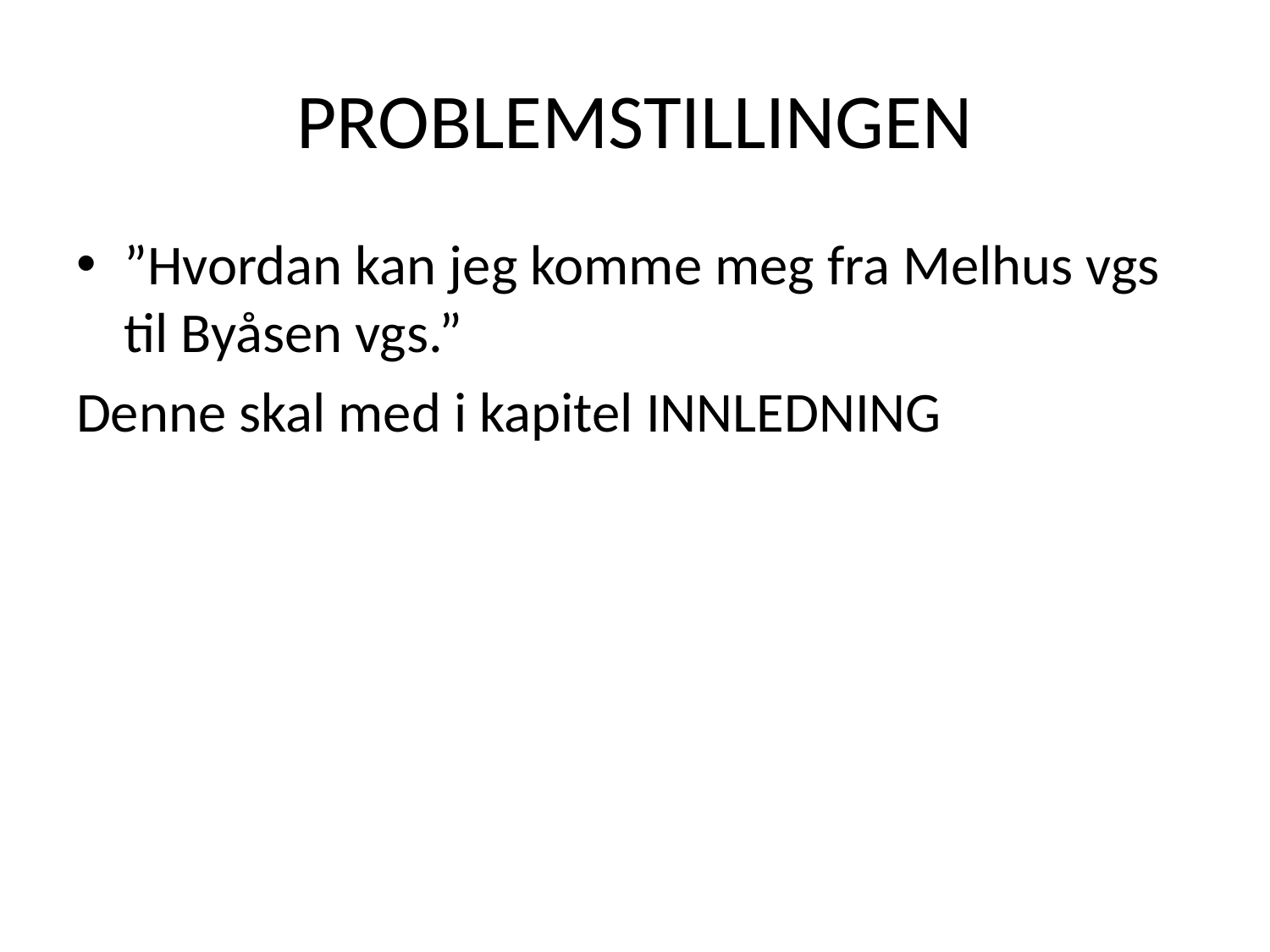

# PROBLEMSTILLINGEN
”Hvordan kan jeg komme meg fra Melhus vgs til Byåsen vgs.”
Denne skal med i kapitel INNLEDNING